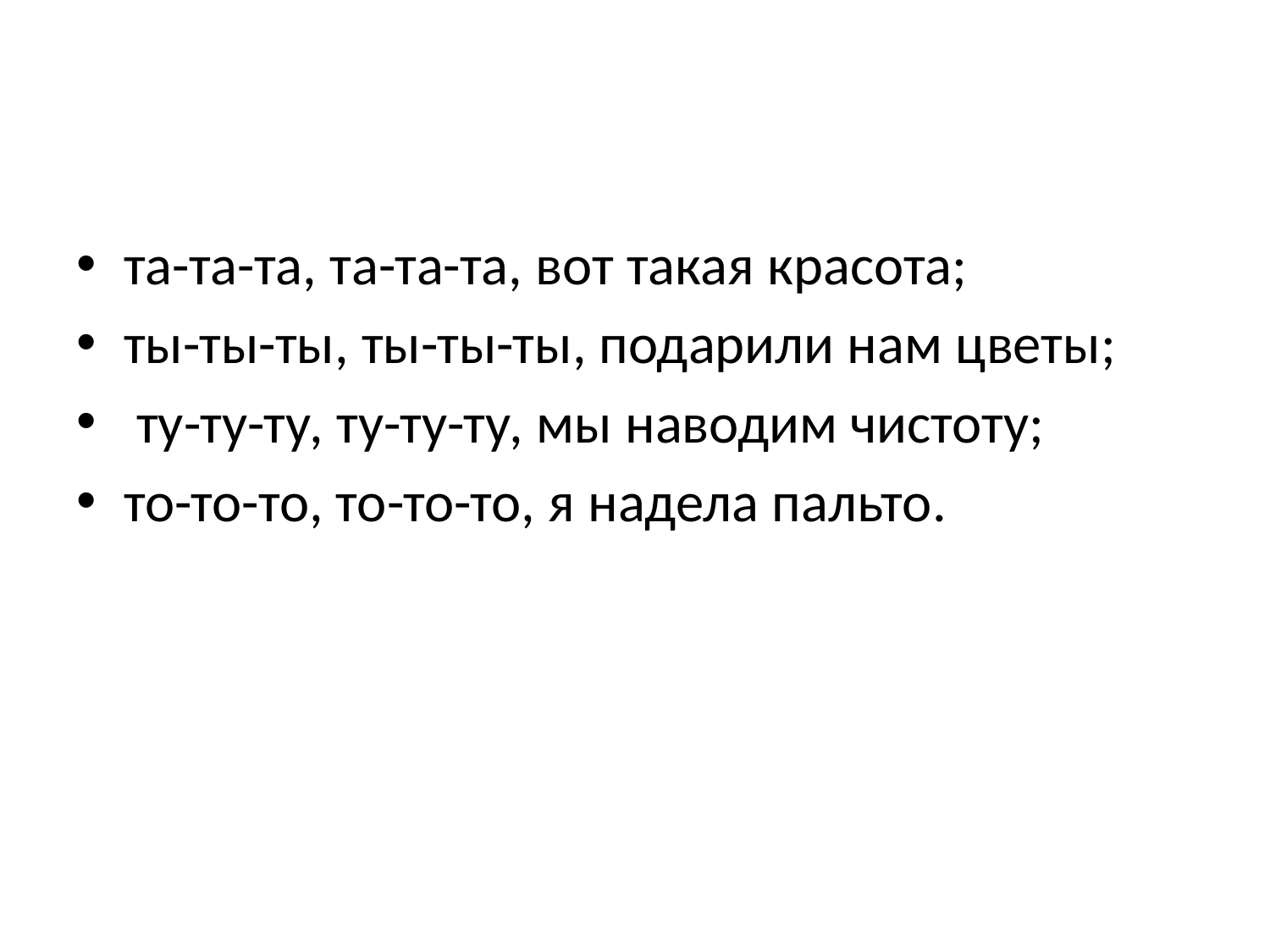

#
та-та-та, та-та-та, вот такая красота;
ты-ты-ты, ты-ты-ты, подарили нам цветы;
 ту-ту-ту, ту-ту-ту, мы наводим чистоту;
то-то-то, то-то-то, я надела пальто.